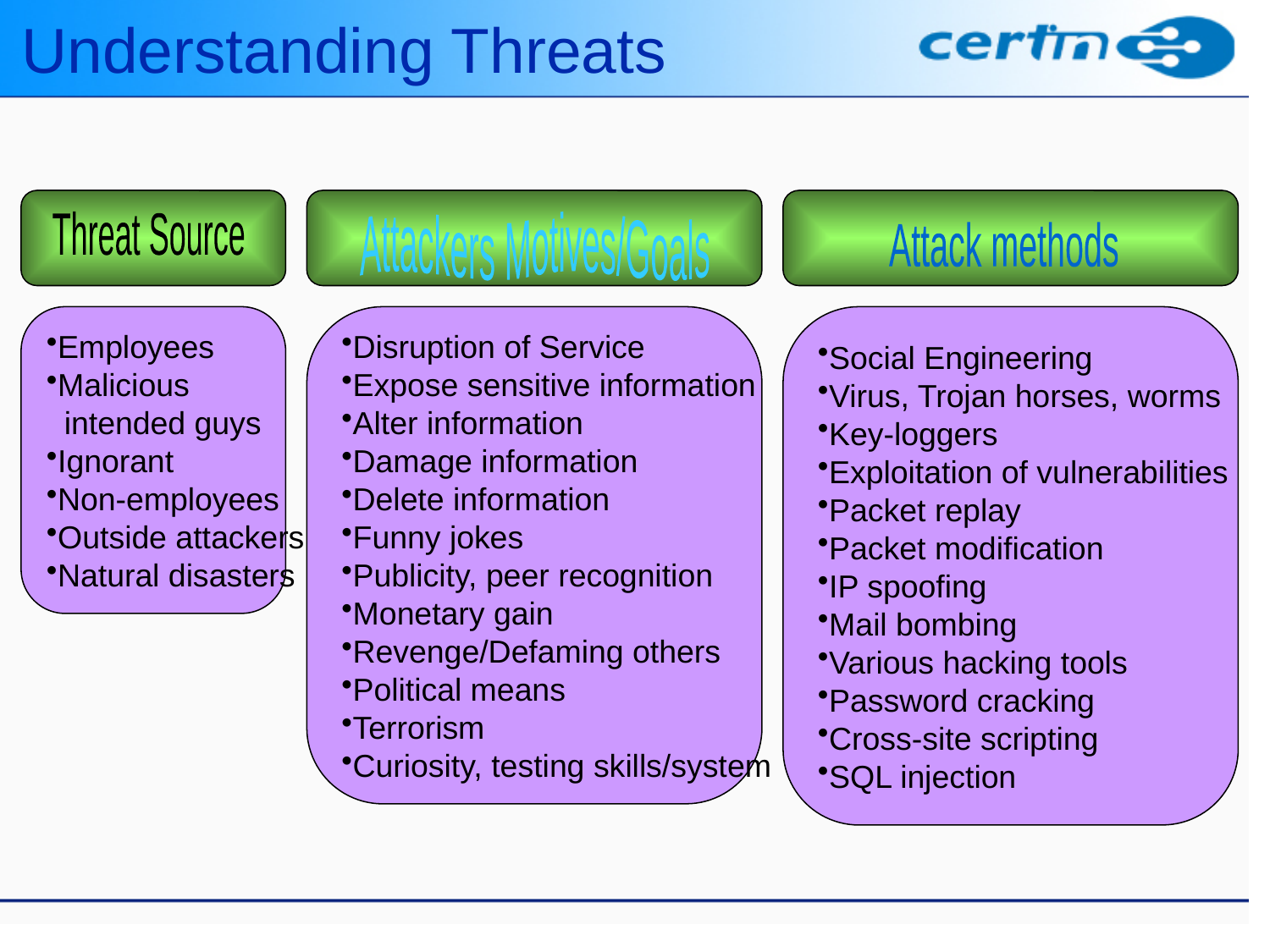

Understanding Threats

Threat Source
Attackers Motives/Goals
Attack methods
Employees
Malicious
  intended guys
Ignorant
Non-employees
Outside attackers
Natural disasters
Disruption of Service
Expose sensitive information
Alter information
Damage information
Delete information
Funny jokes
Publicity, peer recognition
Monetary gain
Revenge/Defaming others
Political means
Terrorism
Curiosity, testing skills/system
Social Engineering
Virus, Trojan horses, worms
Key-loggers
Exploitation of vulnerabilities
Packet replay
Packet modification
IP spoofing
Mail bombing
Various hacking tools
Password cracking
Cross-site scripting
SQL injection